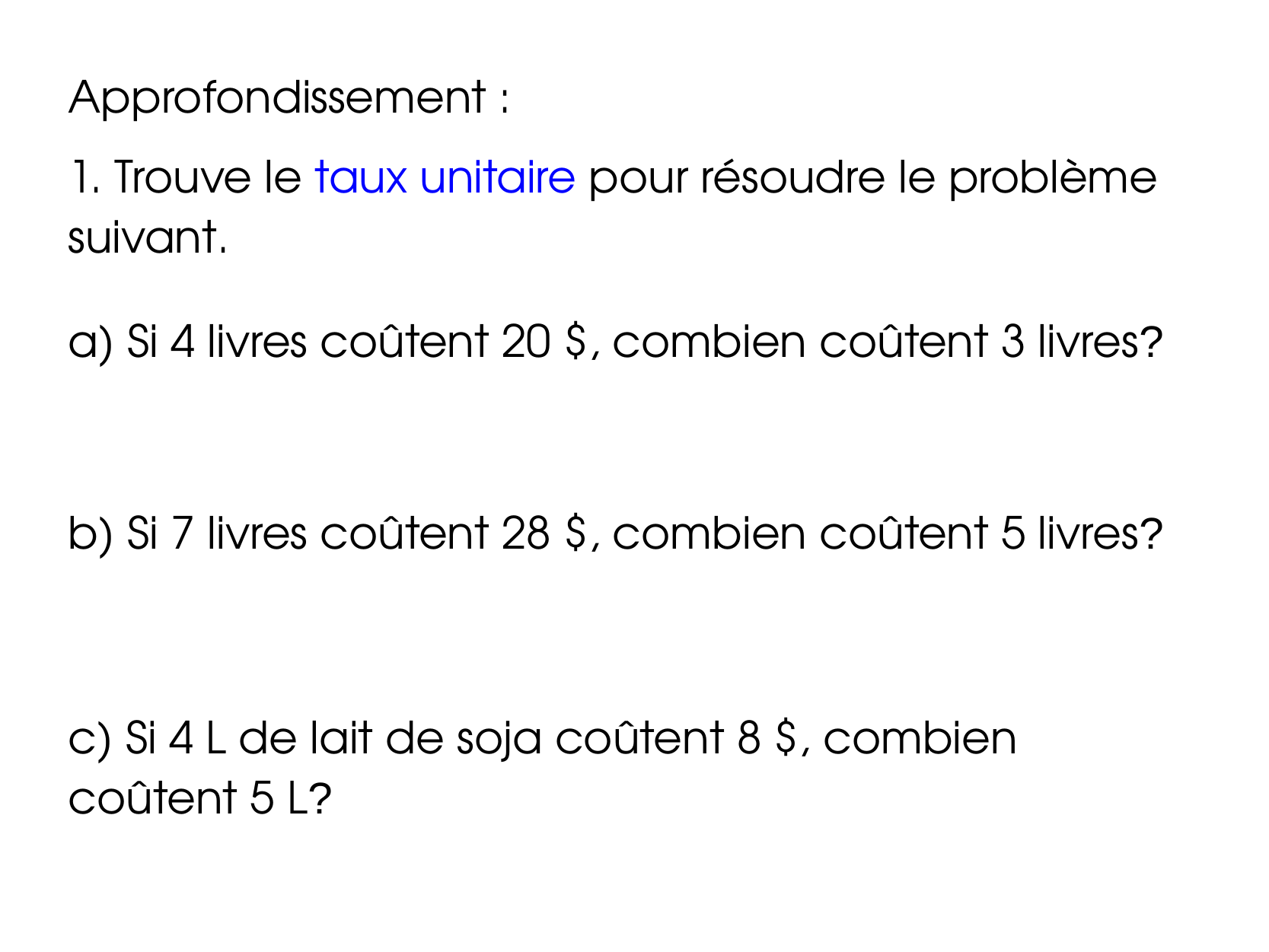

Approfondissement :
1. Trouve le taux unitaire pour résoudre le problème suivant.
a) Si 4 livres coûtent 20 $, combien coûtent 3 livres?
b) Si 7 livres coûtent 28 $, combien coûtent 5 livres?
c) Si 4 L de lait de soja coûtent 8 $, combien
coûtent 5 L?